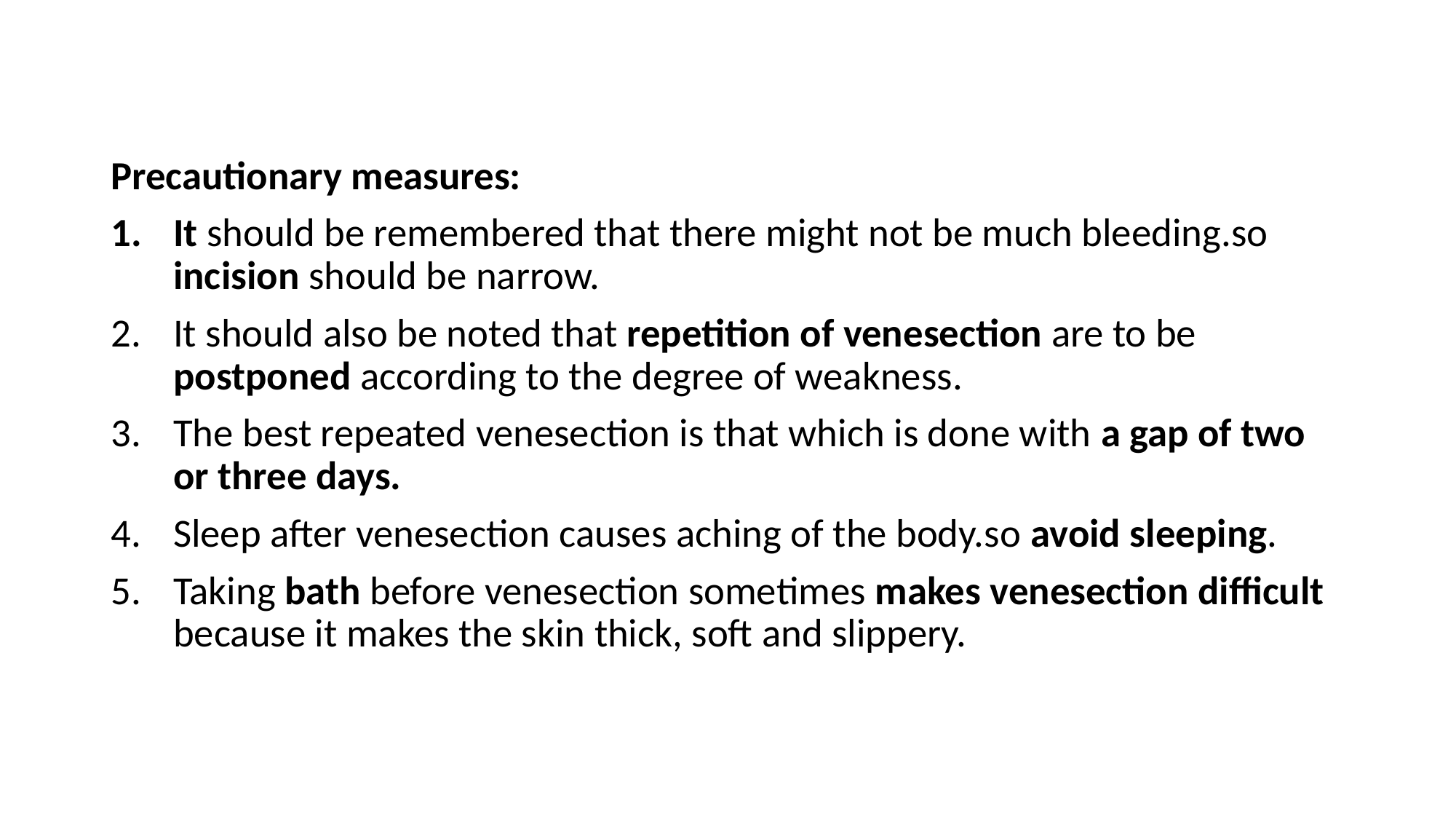

Precautionary measures:
It should be remembered that there might not be much bleeding.so incision should be narrow.
It should also be noted that repetition of venesection are to be postponed according to the degree of weakness.
The best repeated venesection is that which is done with a gap of two or three days.
Sleep after venesection causes aching of the body.so avoid sleeping.
Taking bath before venesection sometimes makes venesection difficult because it makes the skin thick, soft and slippery.